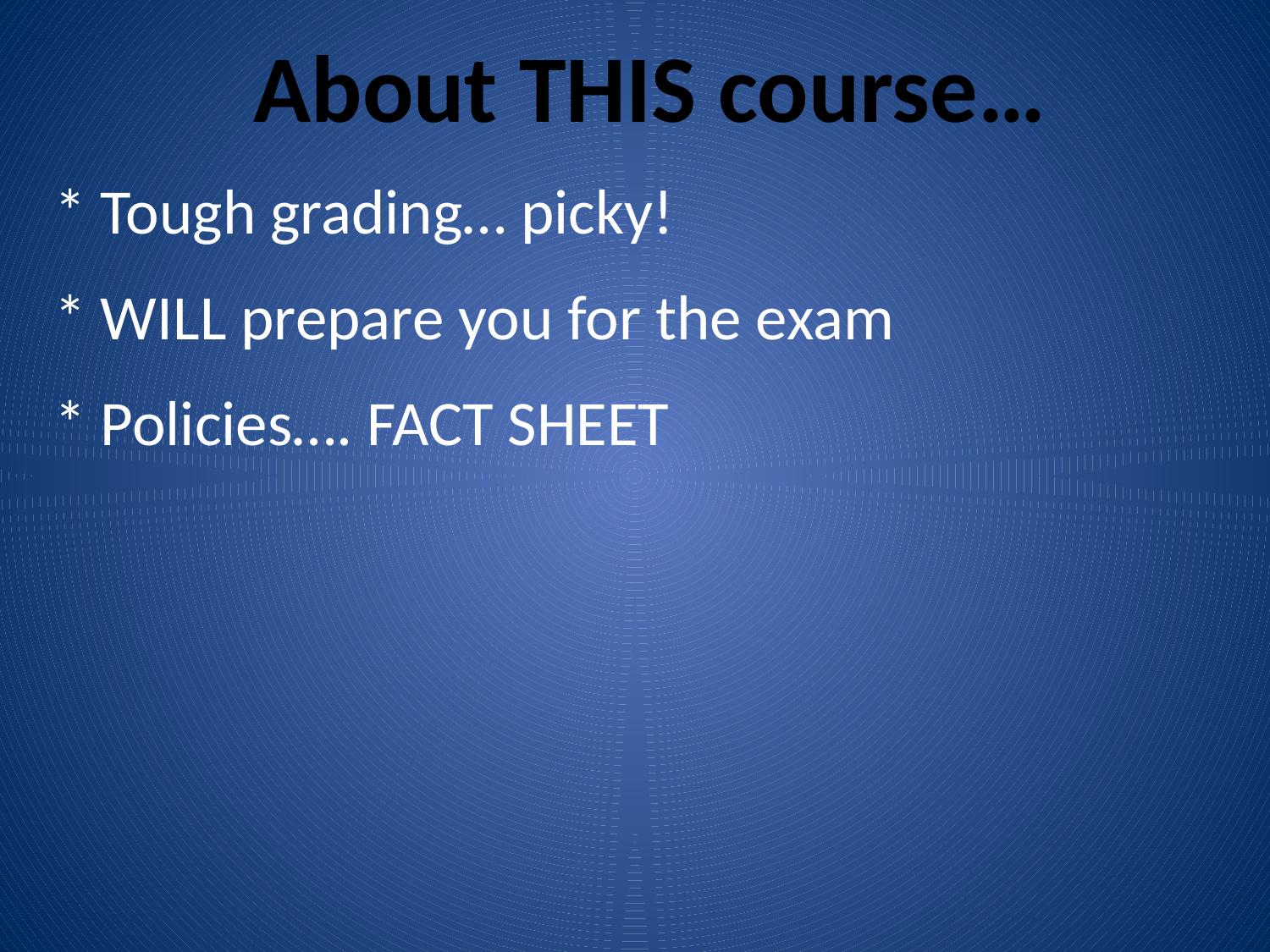

About THIS course…
* Tough grading… picky!
* WILL prepare you for the exam
* Policies…. FACT SHEET